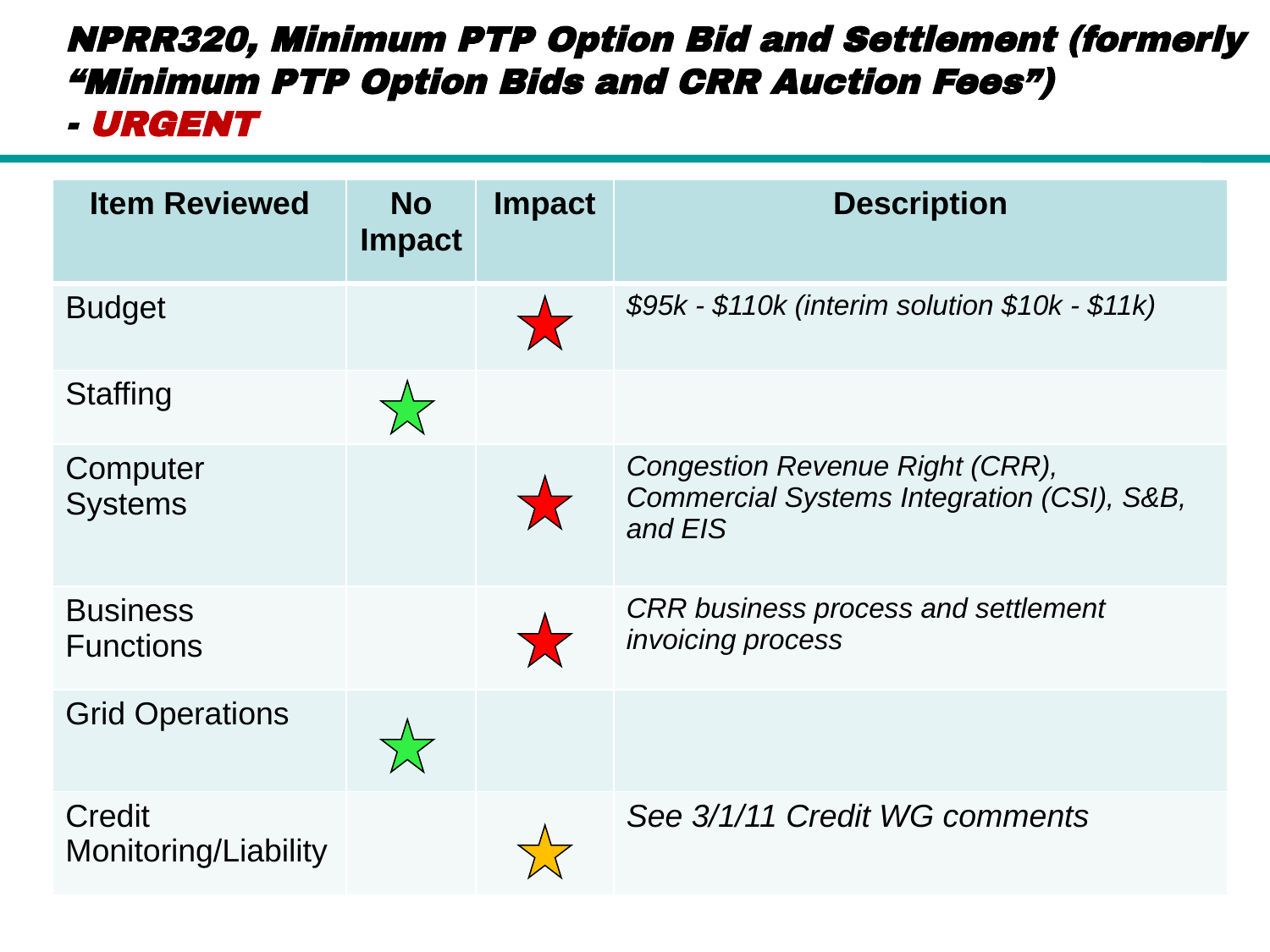

NPRR320, Minimum PTP Option Bid and Settlement (formerly “Minimum PTP Option Bids and CRR Auction Fees”)
- Urgent

| Item Reviewed | No Impact | Impact | Description |
| --- | --- | --- | --- |
| Budget |  |  | $95k - $110k (interim solution $10k - $11k) |
| Staffing |  |  |  |
| Computer Systems |  |  | Congestion Revenue Right (CRR), Commercial Systems Integration (CSI), S&B, and EIS |
| Business Functions |  |  | CRR business process and settlement invoicing process |
| Grid Operations |  |  |  |
| Credit Monitoring/Liability |  |  | See 3/1/11 Credit WG comments |